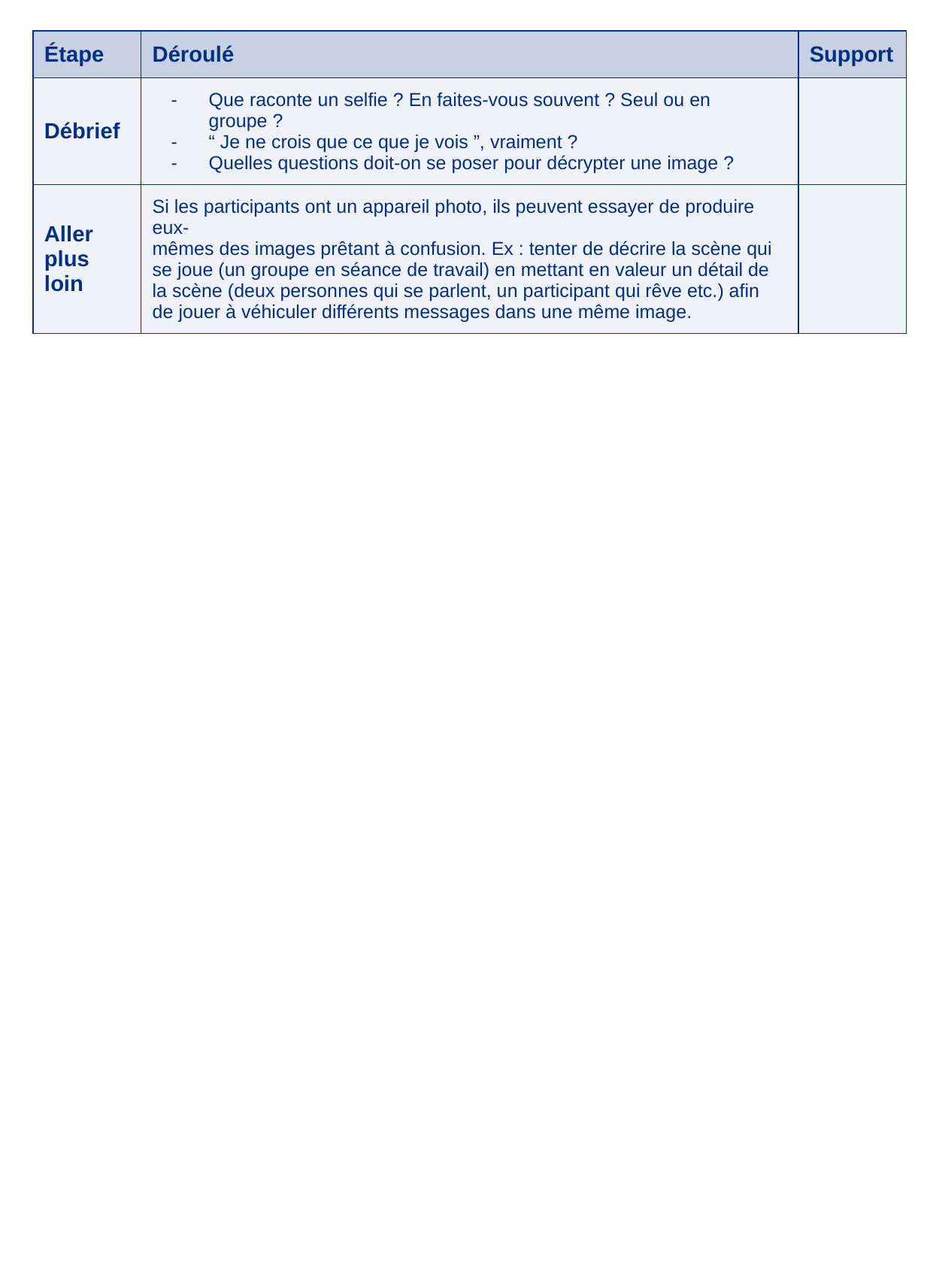

| Étape | Déroulé | Support |
| --- | --- | --- |
| Débrief | Que raconte un selfie ? En faites-vous souvent ? Seul ou en groupe ? “ Je ne crois que ce que je vois ”, vraiment ? Quelles questions doit-on se poser pour décrypter une image ? |  |
| Aller plus loin | Si les participants ont un appareil photo, ils peuvent essayer de produire eux- mêmes des images prêtant à confusion. Ex : tenter de décrire la scène qui se joue (un groupe en séance de travail) en mettant en valeur un détail de la scène (deux personnes qui se parlent, un participant qui rêve etc.) afin de jouer à véhiculer différents messages dans une même image. |  |